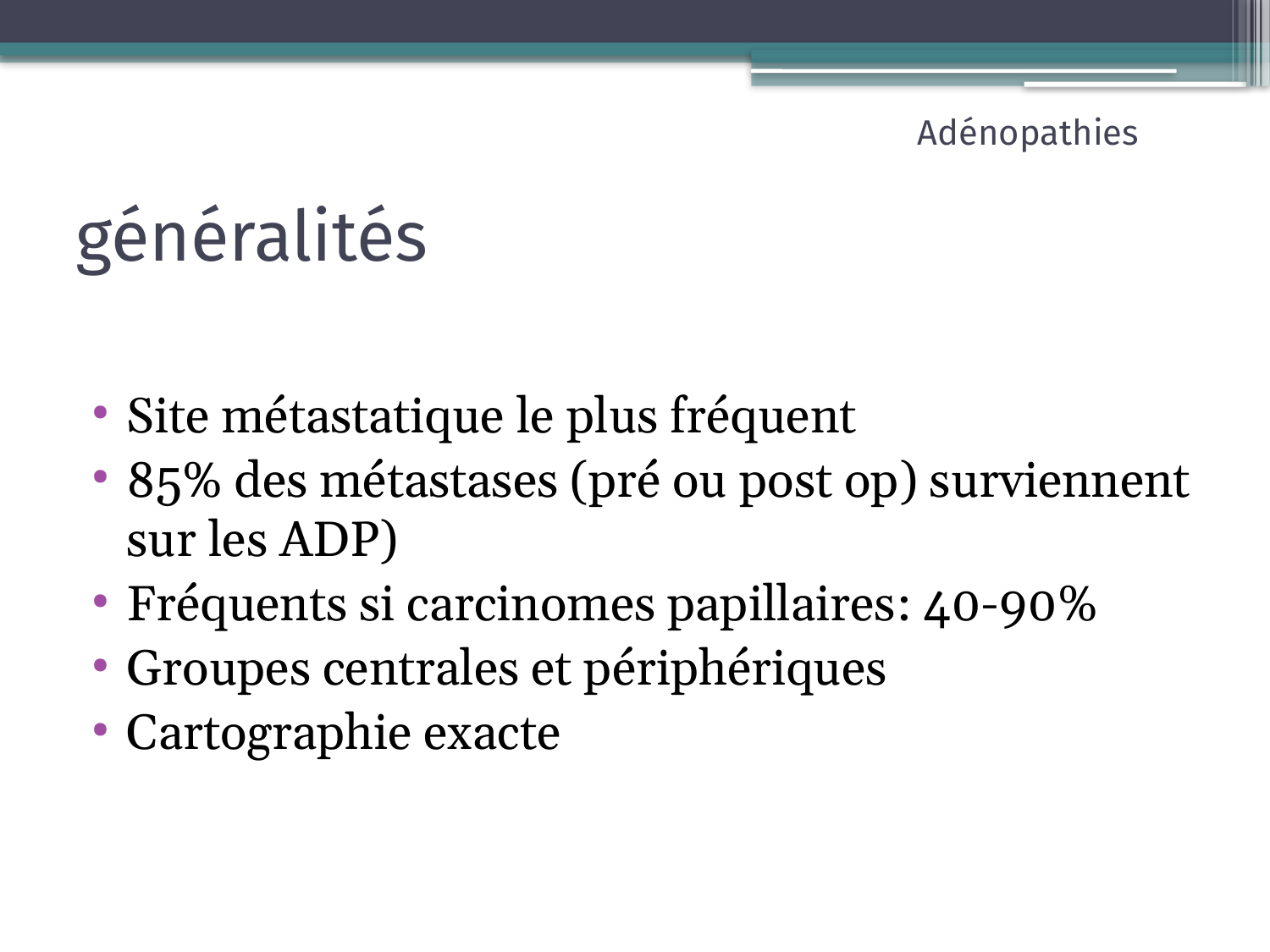

Adénopathies
# généralités

Site métastatique le plus fréquent
85% des métastases (pré ou post op) surviennent sur les ADP)
Fréquents si carcinomes papillaires: 40-90%
Groupes centrales et périphériques
Cartographie exacte